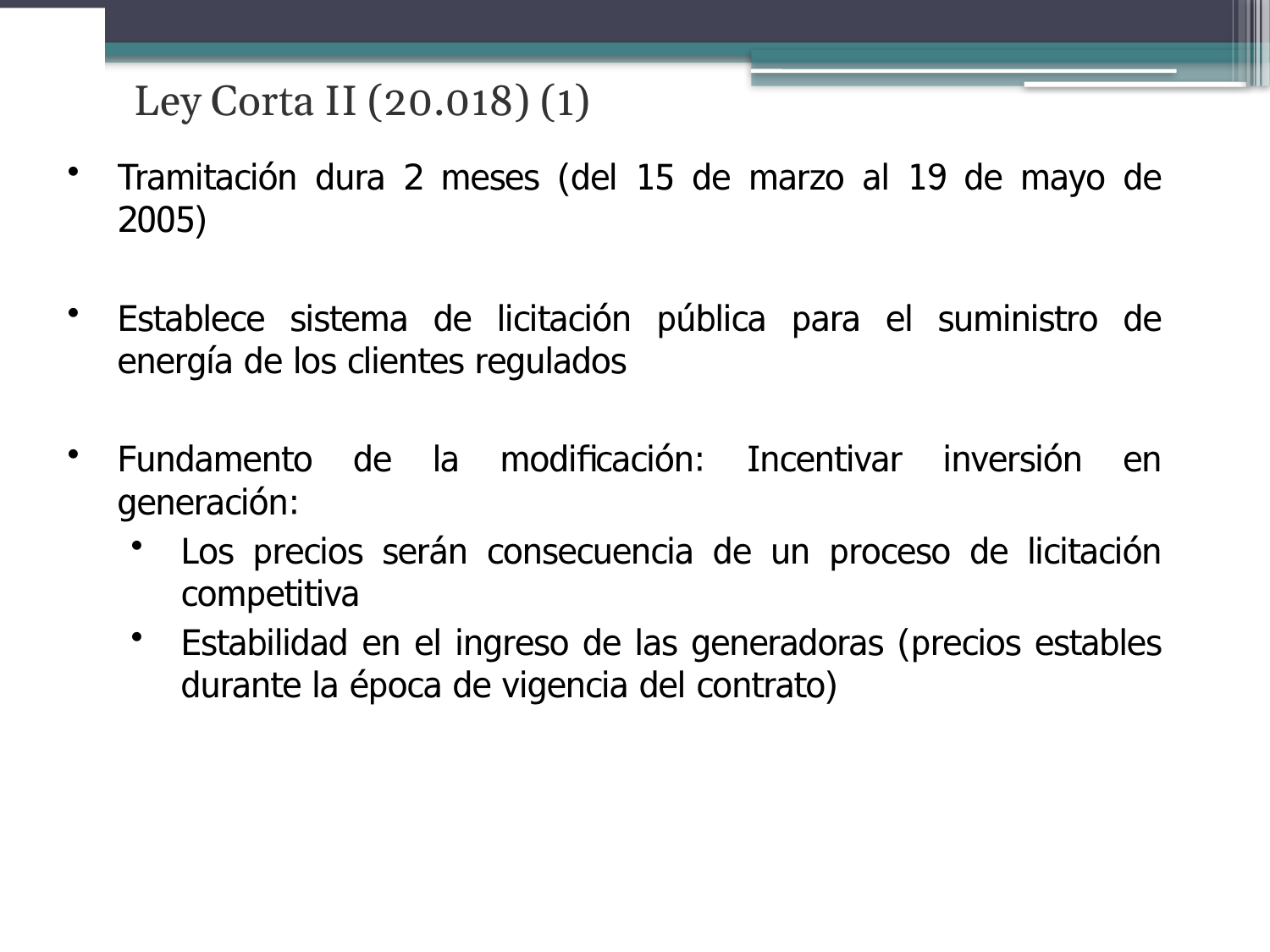

Ley Corta II (20.018) (1)

Tramitación dura 2 meses (del 15 de marzo al 19 de mayo de 2005)

Establece sistema de licitación pública para el suministro de energía de los clientes regulados

Fundamento de la modificación: Incentivar inversión en generación:
Los precios serán consecuencia de un proceso de licitación competitiva
Estabilidad en el ingreso de las generadoras (precios estables durante la época de vigencia del contrato)